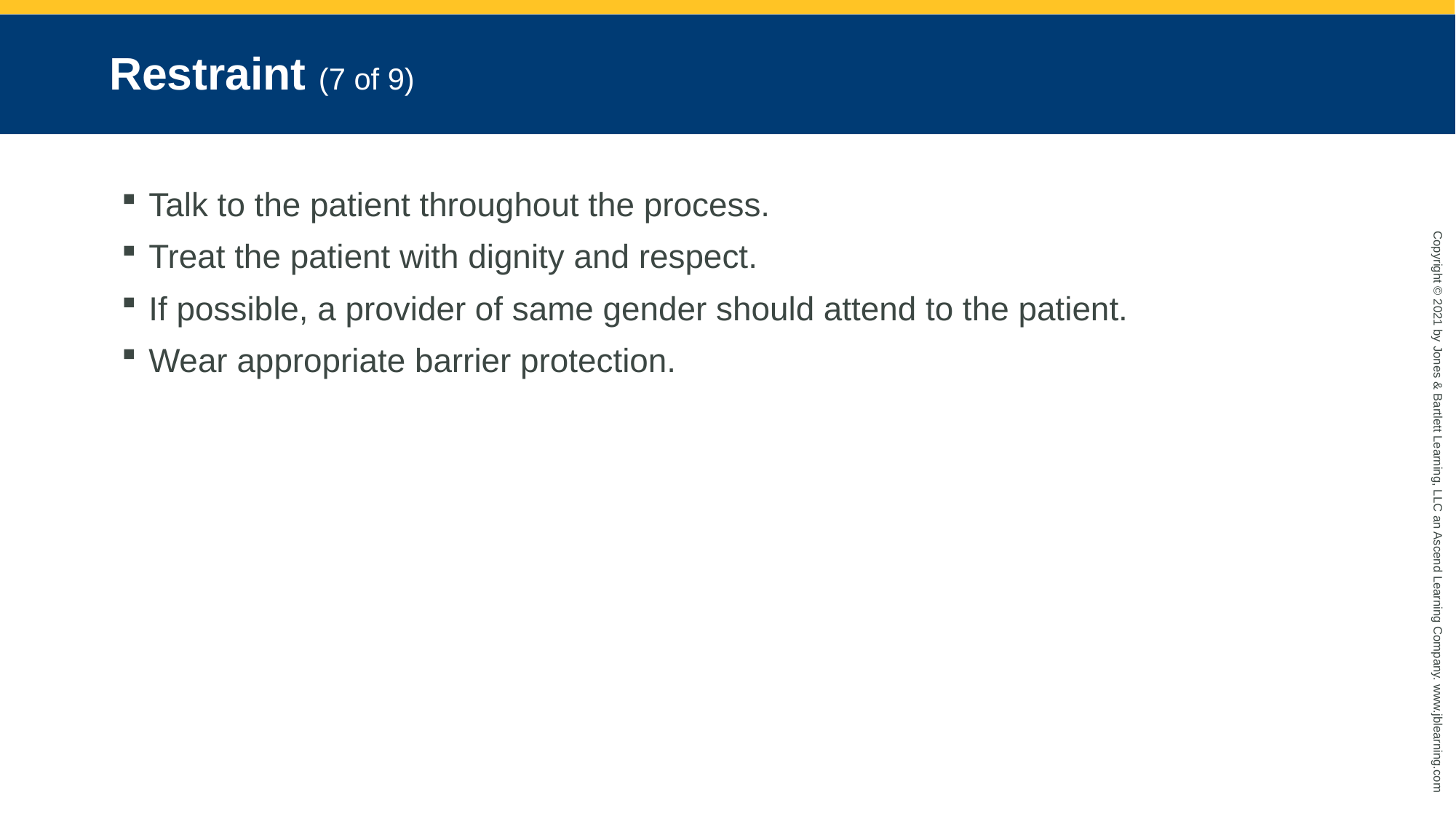

# Restraint (7 of 9)
Talk to the patient throughout the process.
Treat the patient with dignity and respect.
If possible, a provider of same gender should attend to the patient.
Wear appropriate barrier protection.